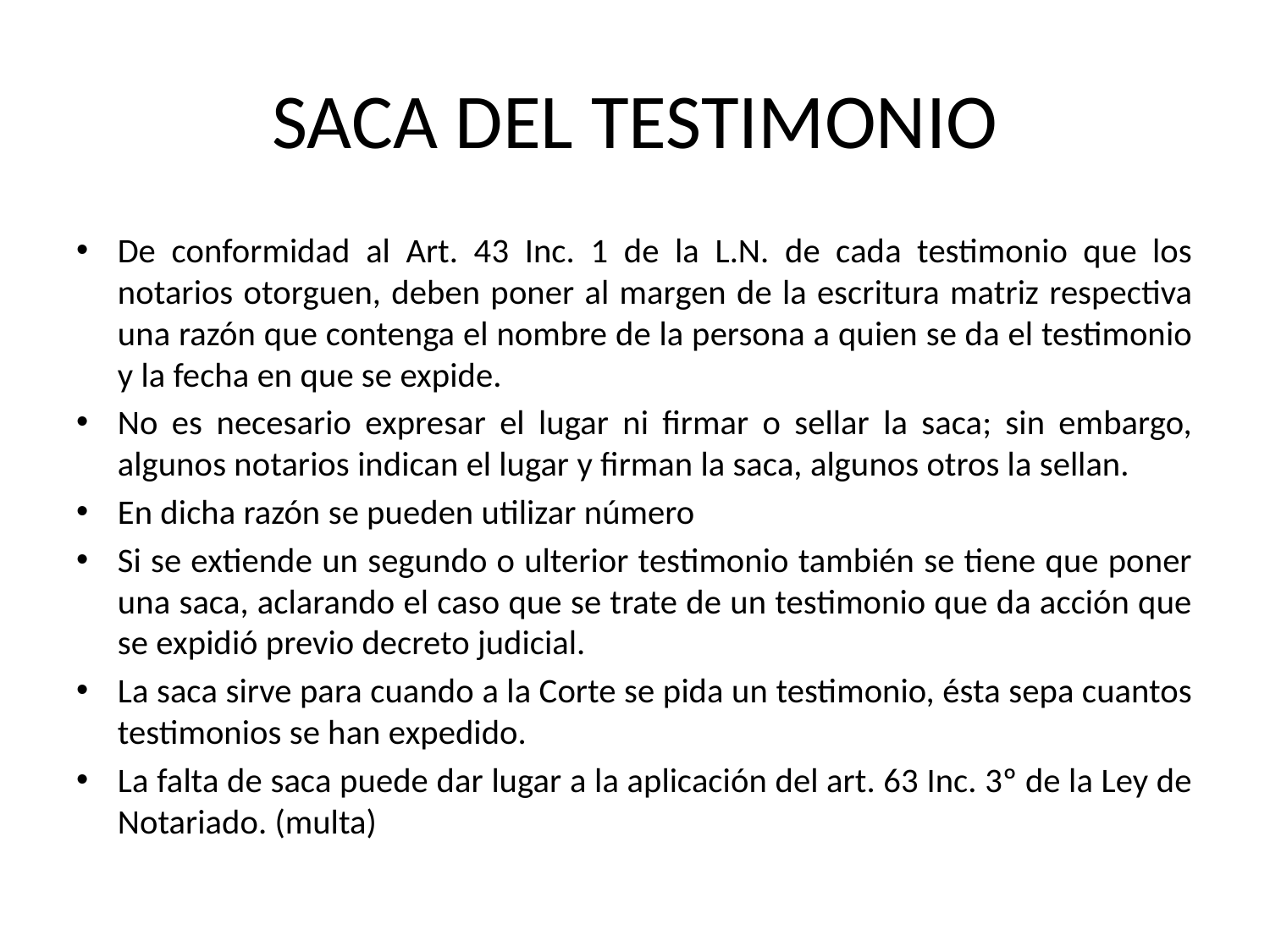

# SACA DEL TESTIMONIO
De conformidad al Art. 43 Inc. 1 de la L.N. de cada testimonio que los notarios otorguen, deben poner al margen de la escritura matriz respectiva una razón que contenga el nombre de la persona a quien se da el testimonio y la fecha en que se expide.
No es necesario expresar el lugar ni firmar o sellar la saca; sin embargo, algunos notarios indican el lugar y firman la saca, algunos otros la sellan.
En dicha razón se pueden utilizar número
Si se extiende un segundo o ulterior testimonio también se tiene que poner una saca, aclarando el caso que se trate de un testimonio que da acción que se expidió previo decreto judicial.
La saca sirve para cuando a la Corte se pida un testimonio, ésta sepa cuantos testimonios se han expedido.
La falta de saca puede dar lugar a la aplicación del art. 63 Inc. 3º de la Ley de Notariado. (multa)